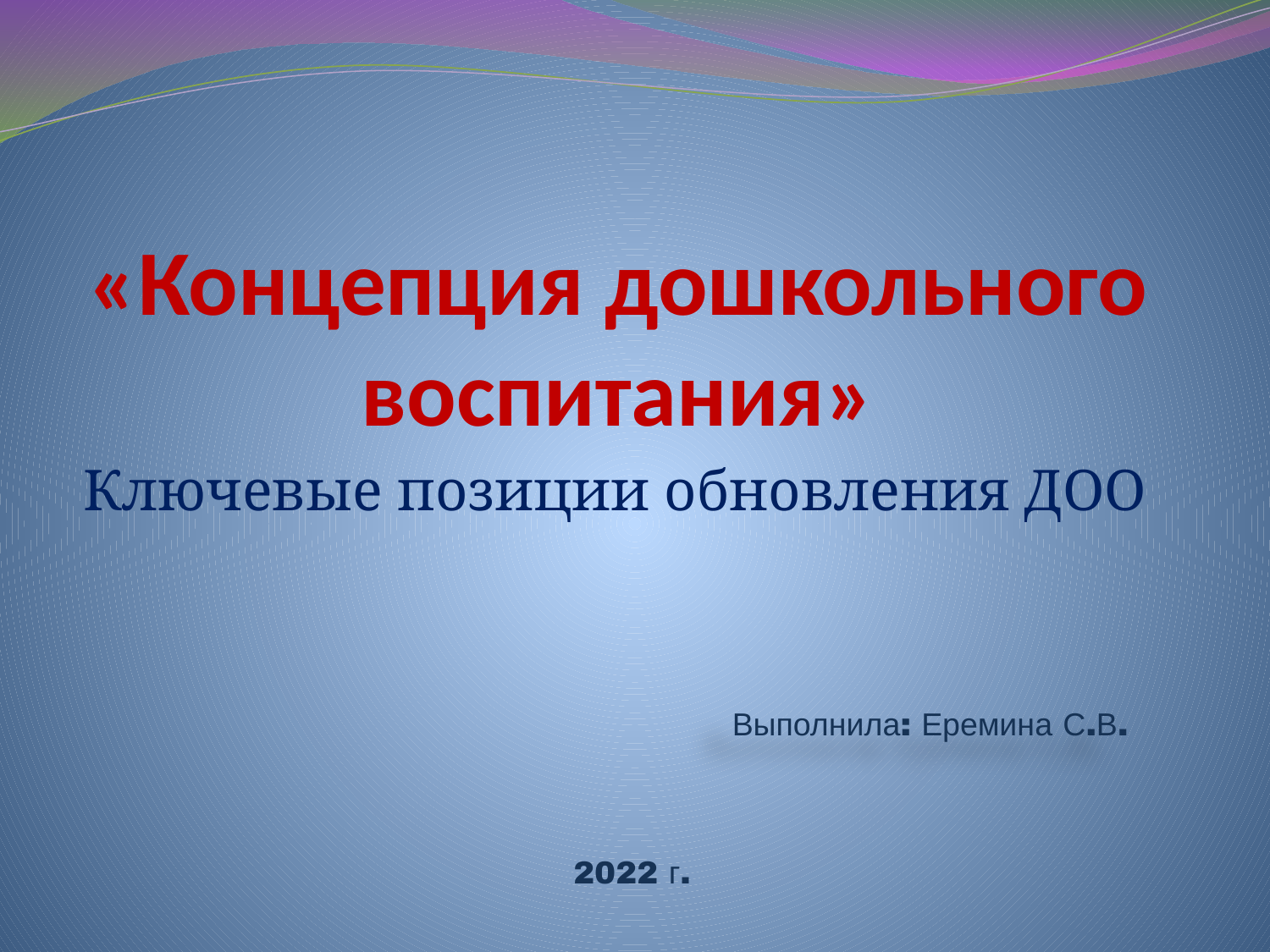

# «Концепция дошкольного воспитания»
Ключевые позиции обновления ДОО
Выполнила: Еремина С.В.
2022 г.